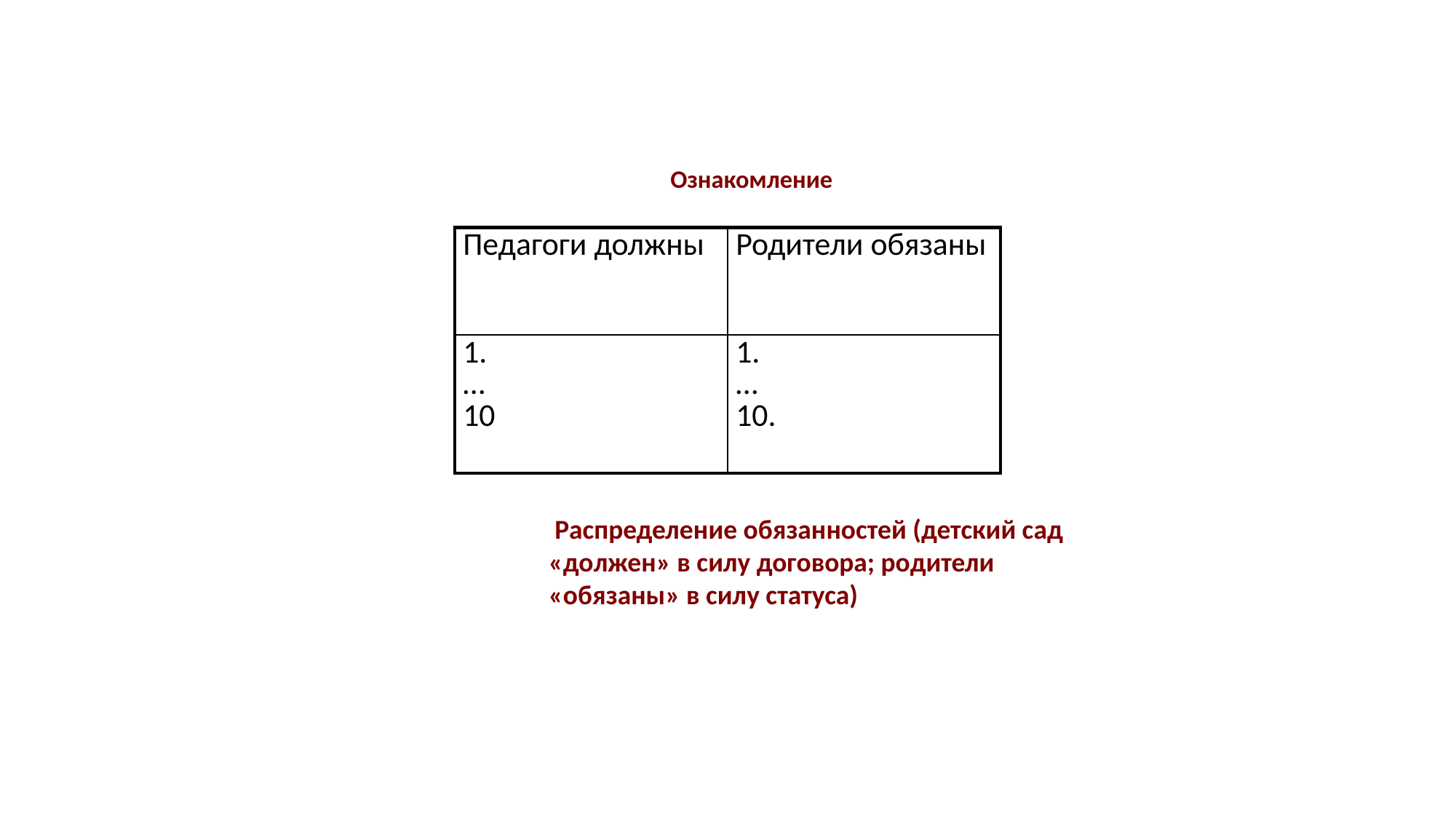

Ознакомление

| Педагоги должны | Родители обязаны |
| --- | --- |
| 1. … 10 | 1. … 10. |
 Распределение обязанностей (детский сад «должен» в силу договора; родители «обязаны» в силу статуса)